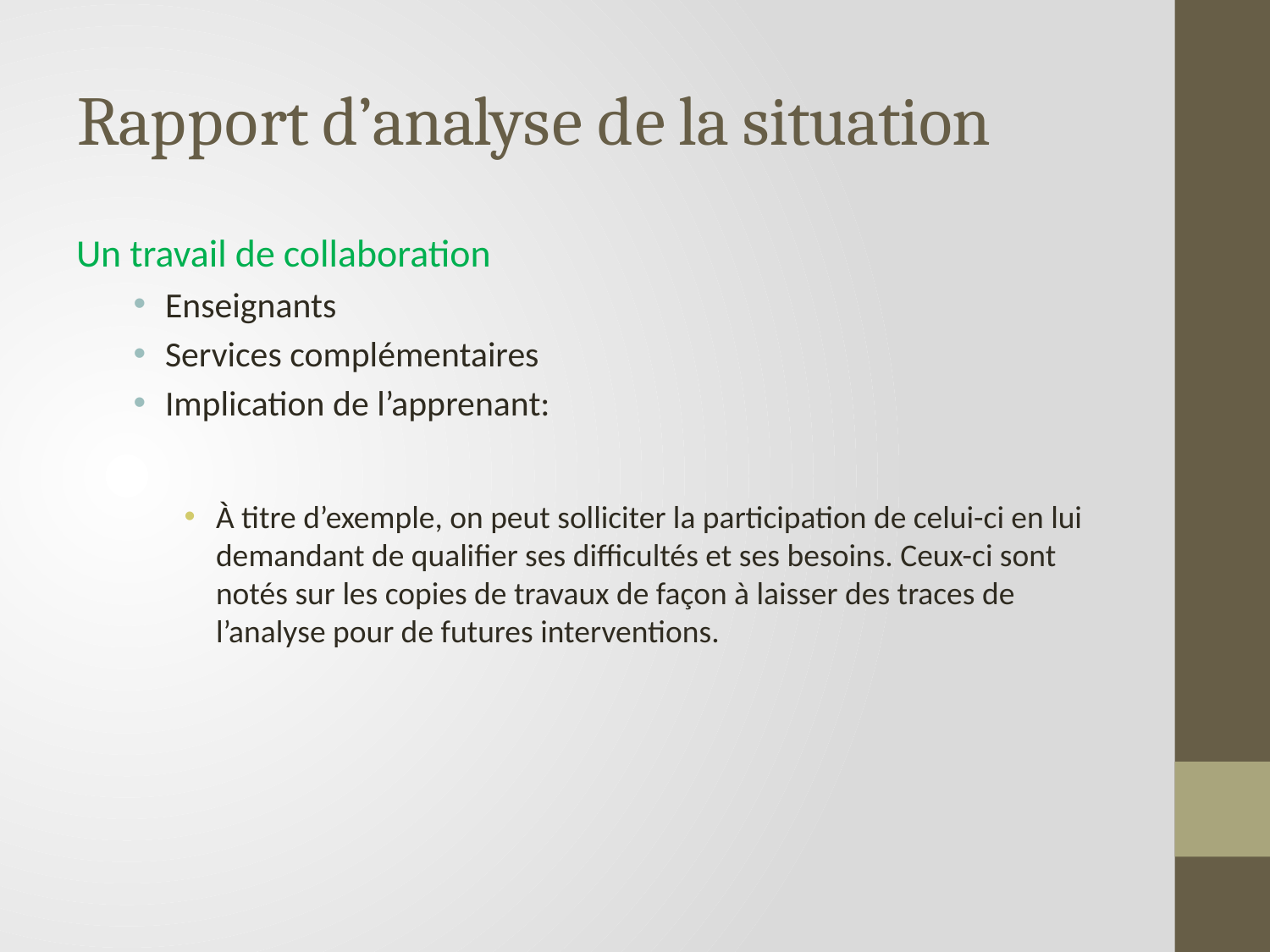

# Rapport d’analyse de la situation
Un travail de collaboration
Enseignants
Services complémentaires
Implication de l’apprenant:

À titre d’exemple, on peut solliciter la participation de celui-ci en lui demandant de qualifier ses difficultés et ses besoins. Ceux-ci sont notés sur les copies de travaux de façon à laisser des traces de l’analyse pour de futures interventions.